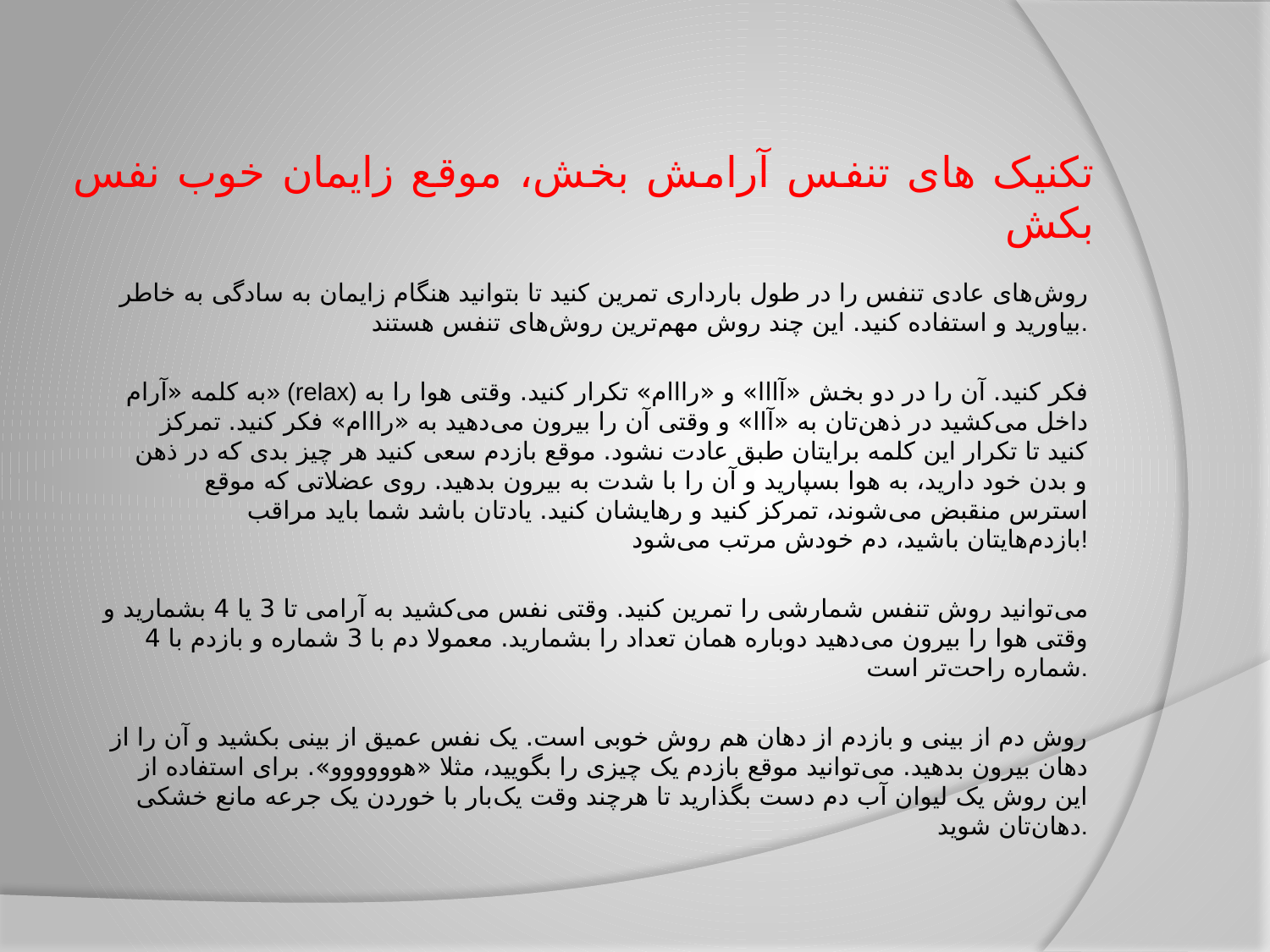

# تکنیک های تنفس آرامش بخش، موقع زایمان خوب نفس بکش
روش‌های عادی تنفس را در طول بارداری تمرین کنید تا بتوانید هنگام زایمان به سادگی به خاطر بیاورید و استفاده کنید. این چند روش مهم‌ترین روش‌های تنفس هستند.

به کلمه «آرام» (relax) فکر کنید. آن را در دو بخش «آااا» و «رااام» تکرار کنید. وقتی هوا را به داخل می‌کشید در ذهن‌تان به «آاا» و وقتی آن را بیرون می‌دهید به «رااام» فکر کنید. تمرکز کنید تا تکرار این کلمه برایتان طبق عادت نشود. موقع بازدم سعی کنید هر چیز بدی که در ذهن و بدن خود دارید، به هوا بسپارید و آن را با شدت به بیرون بدهید. روی عضلاتی که موقع استرس منقبض می‌شوند، تمرکز کنید و رهایشان کنید. یادتان باشد شما باید مراقب بازدم‌هایتان باشید، دم خودش مرتب می‌شود!

می‌توانید روش تنفس شمارشی را تمرین کنید. وقتی نفس می‌کشید به آرامی تا 3 یا 4 بشمارید و وقتی هوا را بیرون می‌دهید دوباره همان تعداد را بشمارید. معمولا دم با 3 شماره و بازدم با 4 شماره راحت‌تر است.

روش دم از بینی و بازدم از دهان هم روش خوبی است. یک نفس عمیق از بینی بکشید و آن را از دهان بیرون بدهید. می‌توانید موقع بازدم یک چیزی را بگویید، مثلا «هوووووو». برای استفاده از این روش یک لیوان آب دم دست بگذارید تا هرچند وقت یک‌بار با خوردن یک جرعه مانع خشکی دهان‌تان شوید.